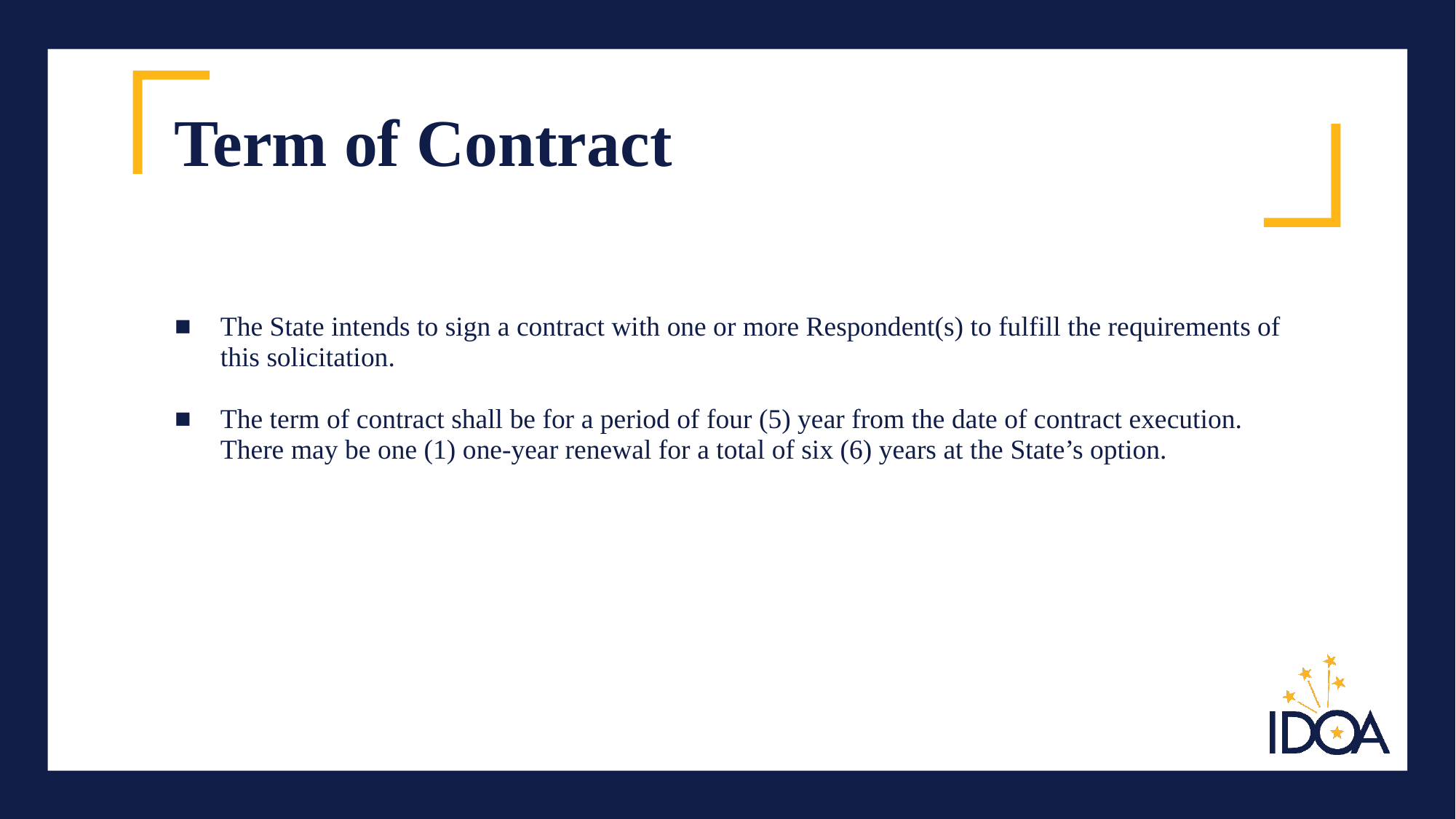

# Term of Contract

The State intends to sign a contract with one or more Respondent(s) to fulfill the requirements of this solicitation.

The term of contract shall be for a period of four (5) year from the date of contract execution. There may be one (1) one-year renewal for a total of six (6) years at the State’s option.